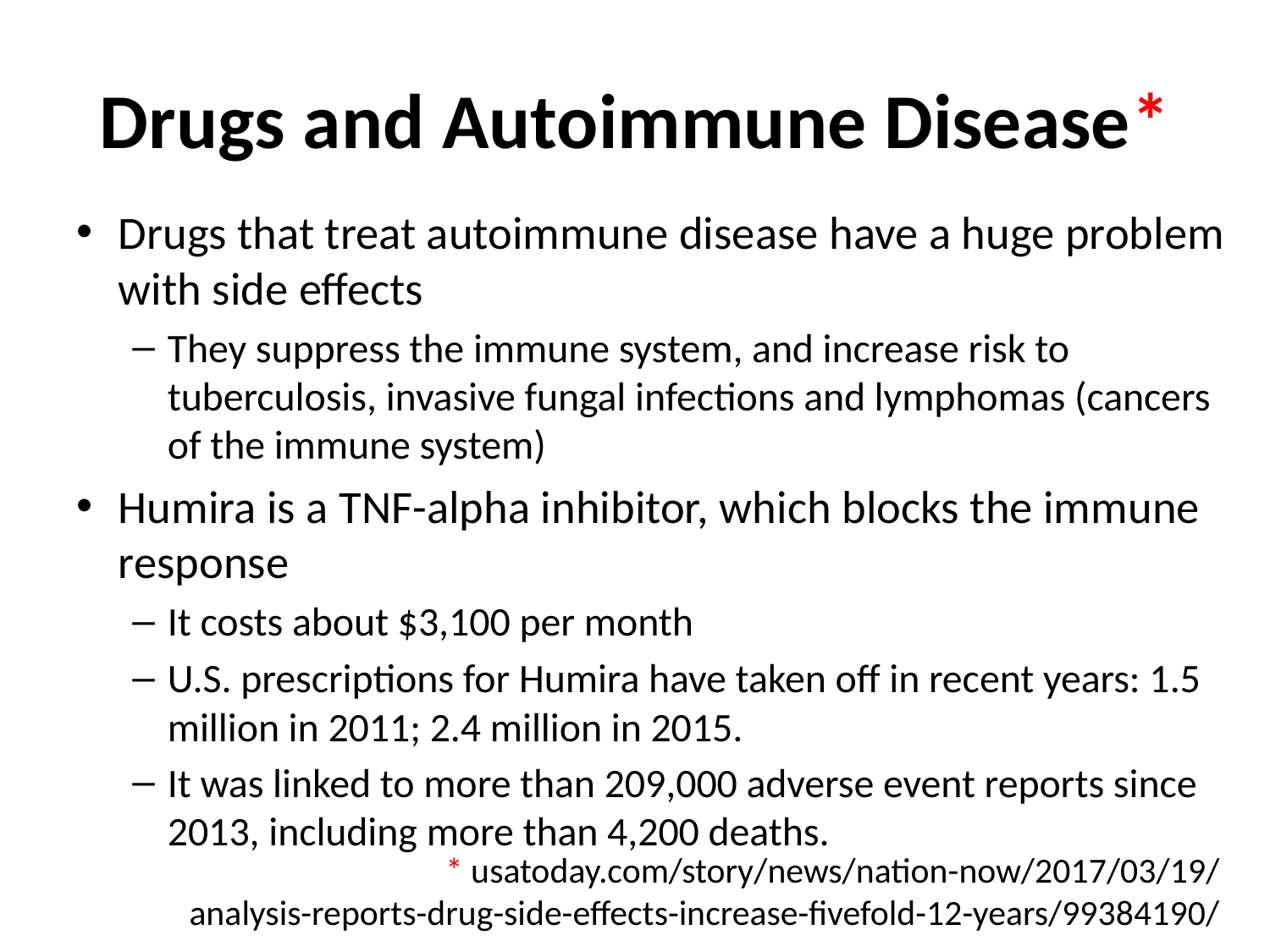

# Drugs and Autoimmune Disease*
Drugs that treat autoimmune disease have a huge problem with side effects
They suppress the immune system, and increase risk to tuberculosis, invasive fungal infections and lymphomas (cancers of the immune system)
Humira is a TNF-alpha inhibitor, which blocks the immune response
It costs about $3,100 per month
U.S. prescriptions for Humira have taken off in recent years: 1.5 million in 2011; 2.4 million in 2015.
It was linked to more than 209,000 adverse event reports since 2013, including more than 4,200 deaths.
* usatoday.com/story/news/nation-now/2017/03/19/
analysis-reports-drug-side-effects-increase-fivefold-12-years/99384190/